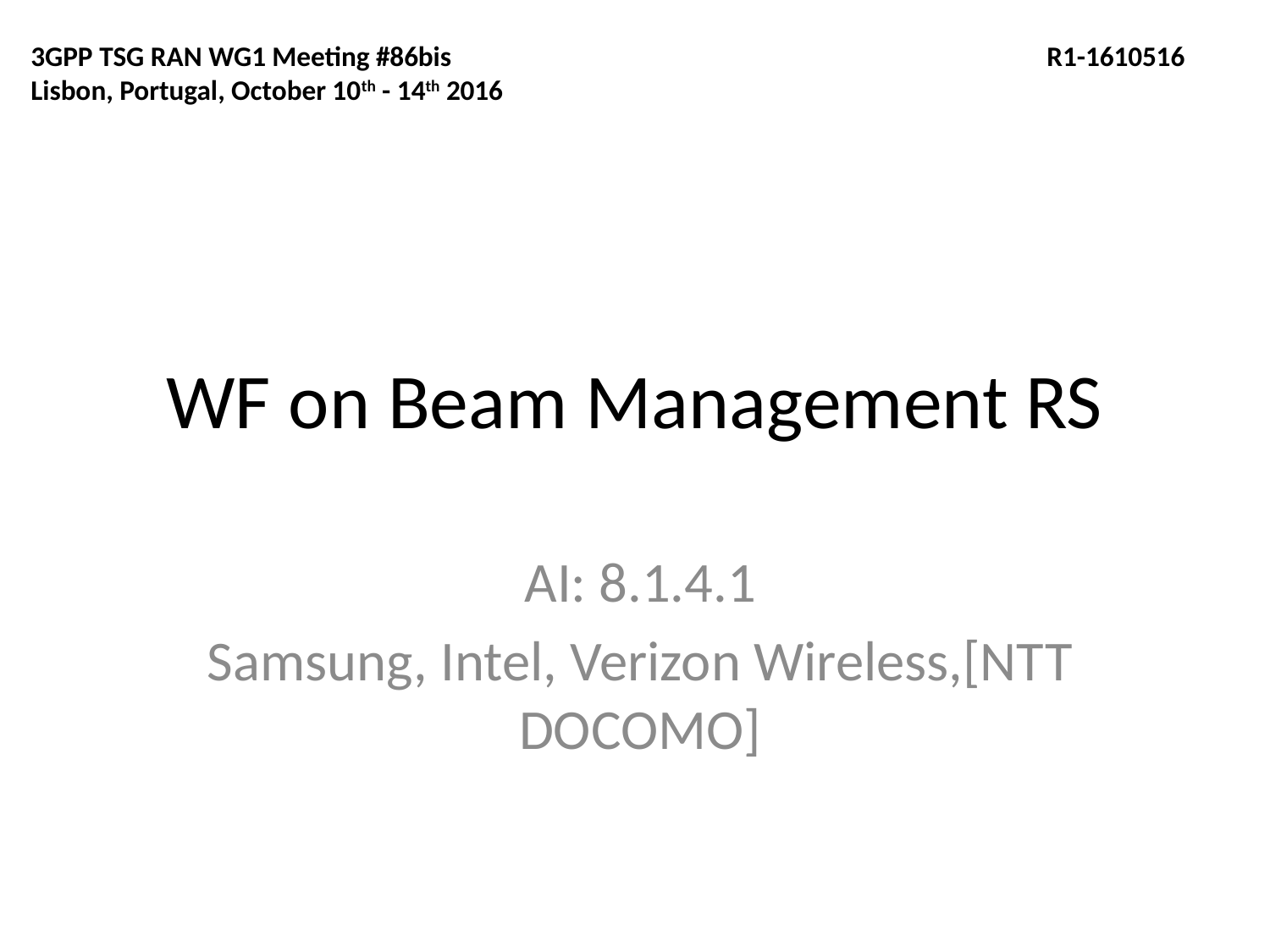

3GPP TSG RAN WG1 Meeting #86bis                                                               		R1-1610516
Lisbon, Portugal, October 10th - 14th 2016
# WF on Beam Management RS
AI: 8.1.4.1
Samsung, Intel, Verizon Wireless,[NTT DOCOMO]